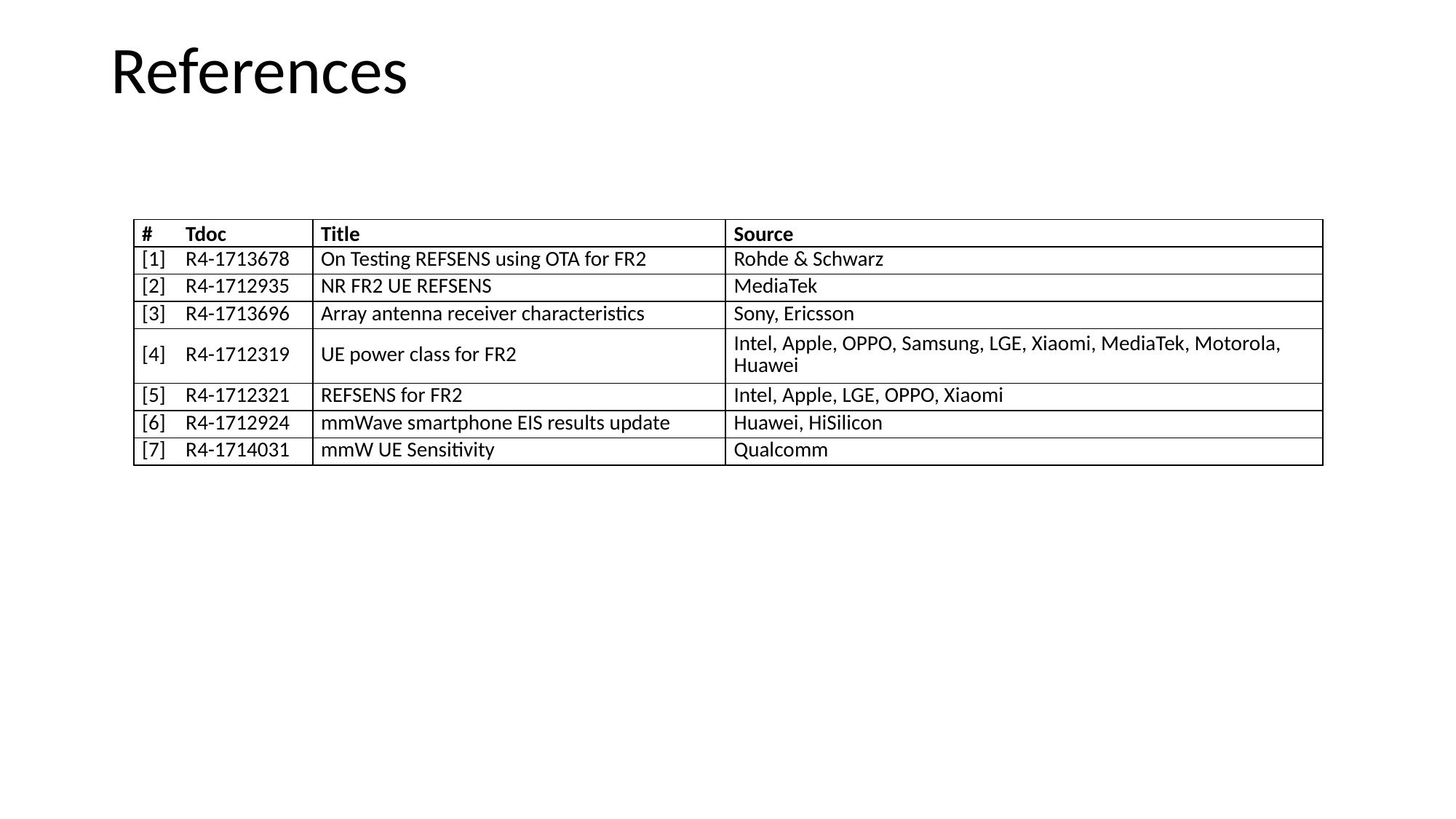

References
| # | Tdoc | Title | Source |
| --- | --- | --- | --- |
| [1] | R4-1713678 | On Testing REFSENS using OTA for FR2 | Rohde & Schwarz |
| [2] | R4-1712935 | NR FR2 UE REFSENS | MediaTek |
| [3] | R4-1713696 | Array antenna receiver characteristics | Sony, Ericsson |
| [4] | R4-1712319 | UE power class for FR2 | Intel, Apple, OPPO, Samsung, LGE, Xiaomi, MediaTek, Motorola, Huawei |
| [5] | R4-1712321 | REFSENS for FR2 | Intel, Apple, LGE, OPPO, Xiaomi |
| [6] | R4-1712924 | mmWave smartphone EIS results update | Huawei, HiSilicon |
| [7] | R4-1714031 | mmW UE Sensitivity | Qualcomm |